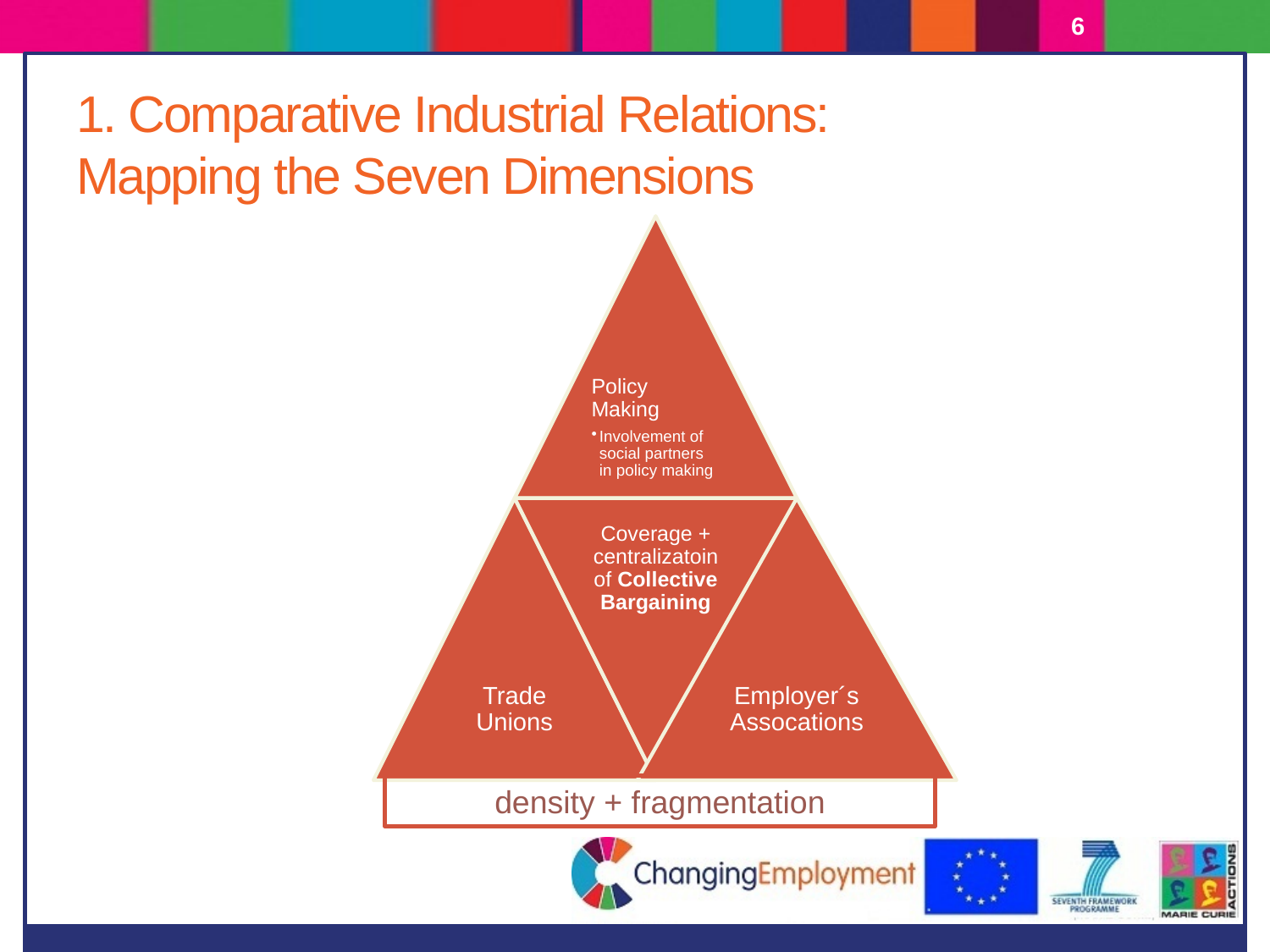

6
# 1. Comparative Industrial Relations: Mapping the Seven Dimensions
Policy Making
Involvement of social partners in policy making
Trade Unions
Coverage + centralizatoin of Collective Bargaining
Employer´s Assocations

density + fragmentation